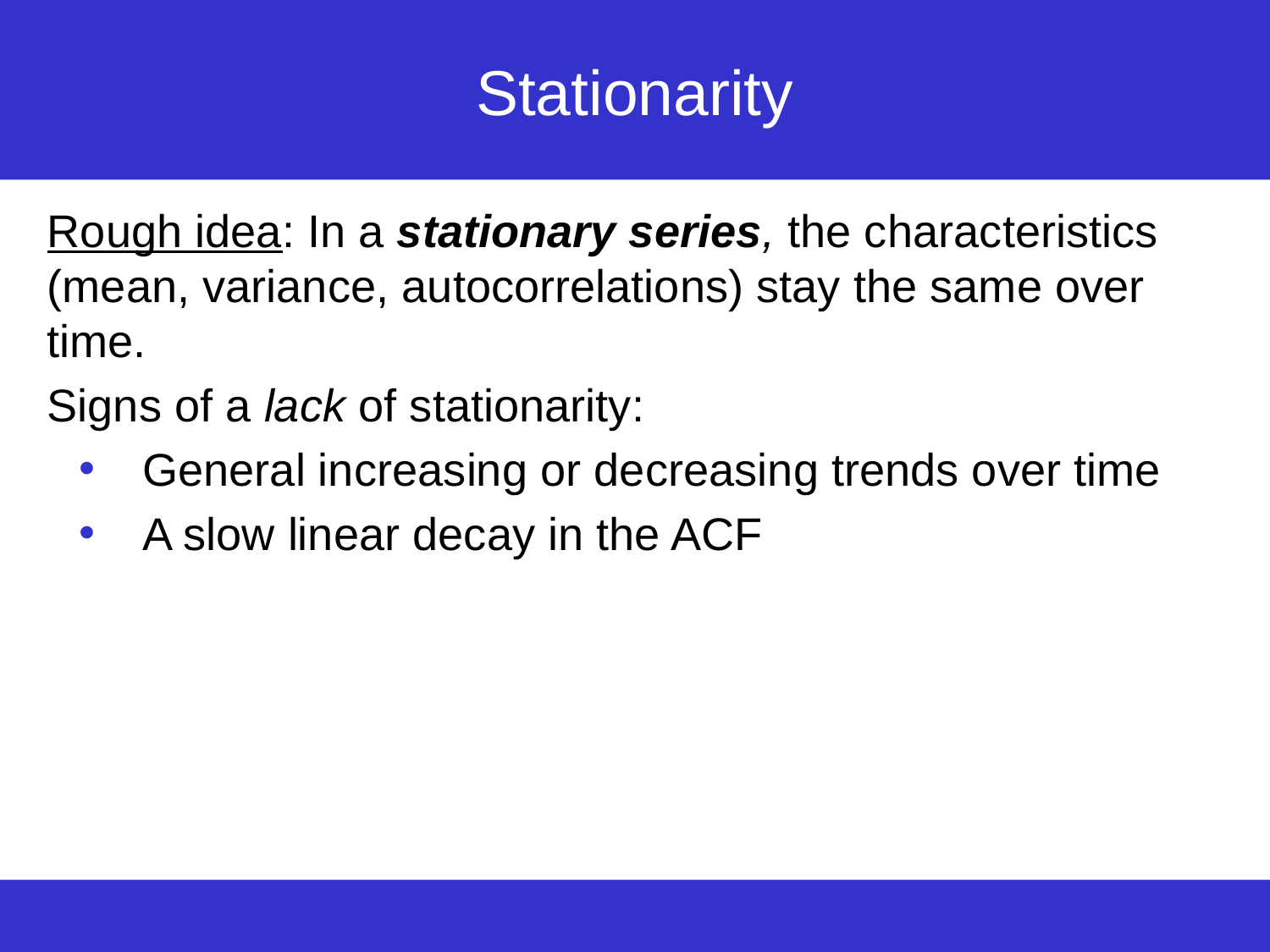

# Stationarity
Rough idea: In a stationary series, the characteristics (mean, variance, autocorrelations) stay the same over time.
Signs of a lack of stationarity:
General increasing or decreasing trends over time
A slow linear decay in the ACF